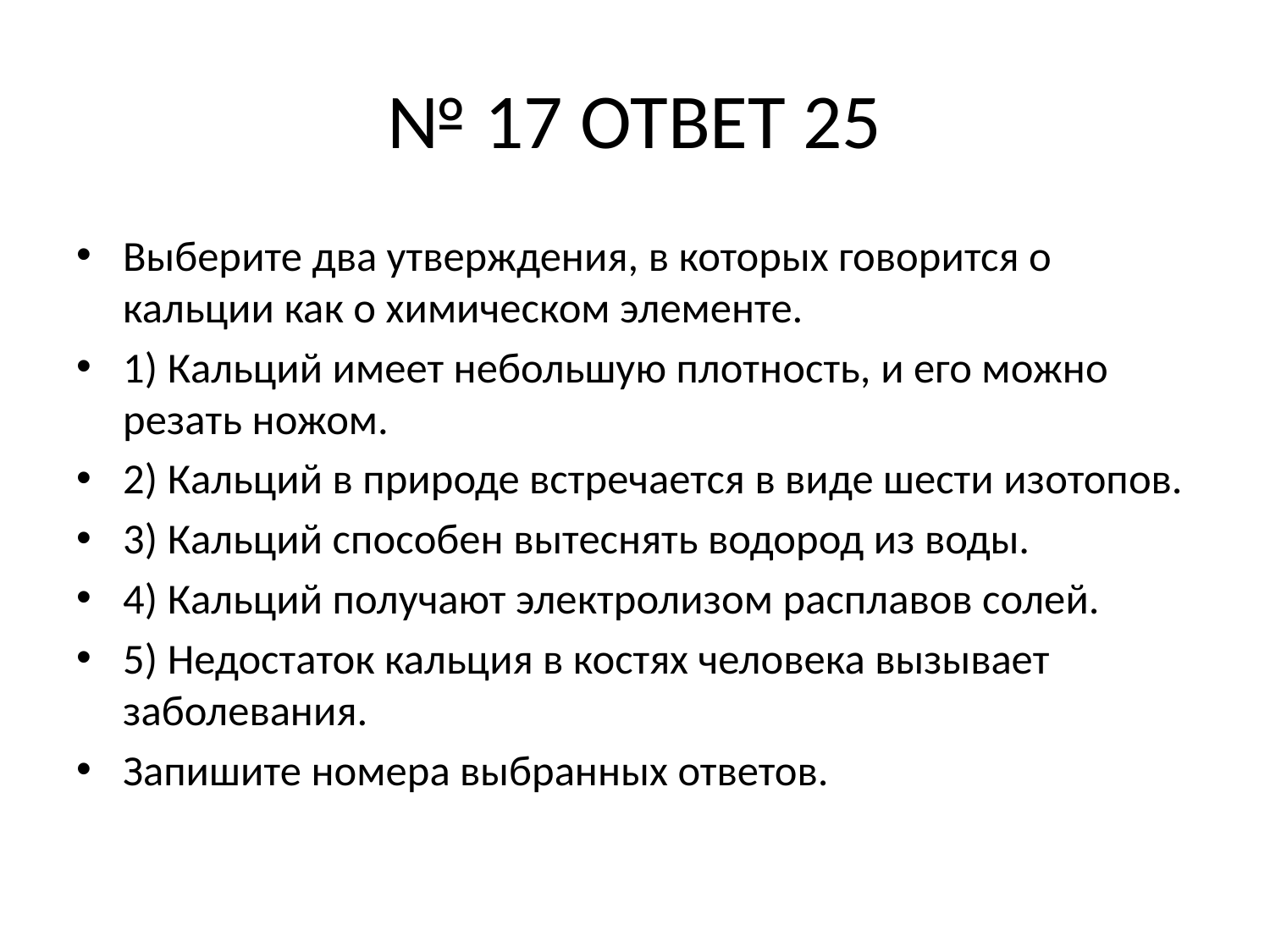

# № 17 ОТВЕТ 25
Выберите два утверждения, в которых говорится о кальции как о химическом элементе.
1) Кальций имеет небольшую плотность, и его можно резать ножом.
2) Кальций в природе встречается в виде шести изотопов.
3) Кальций способен вытеснять водород из воды.
4) Кальций получают электролизом расплавов солей.
5) Недостаток кальция в костях человека вызывает заболевания.
Запишите номера выбранных ответов.